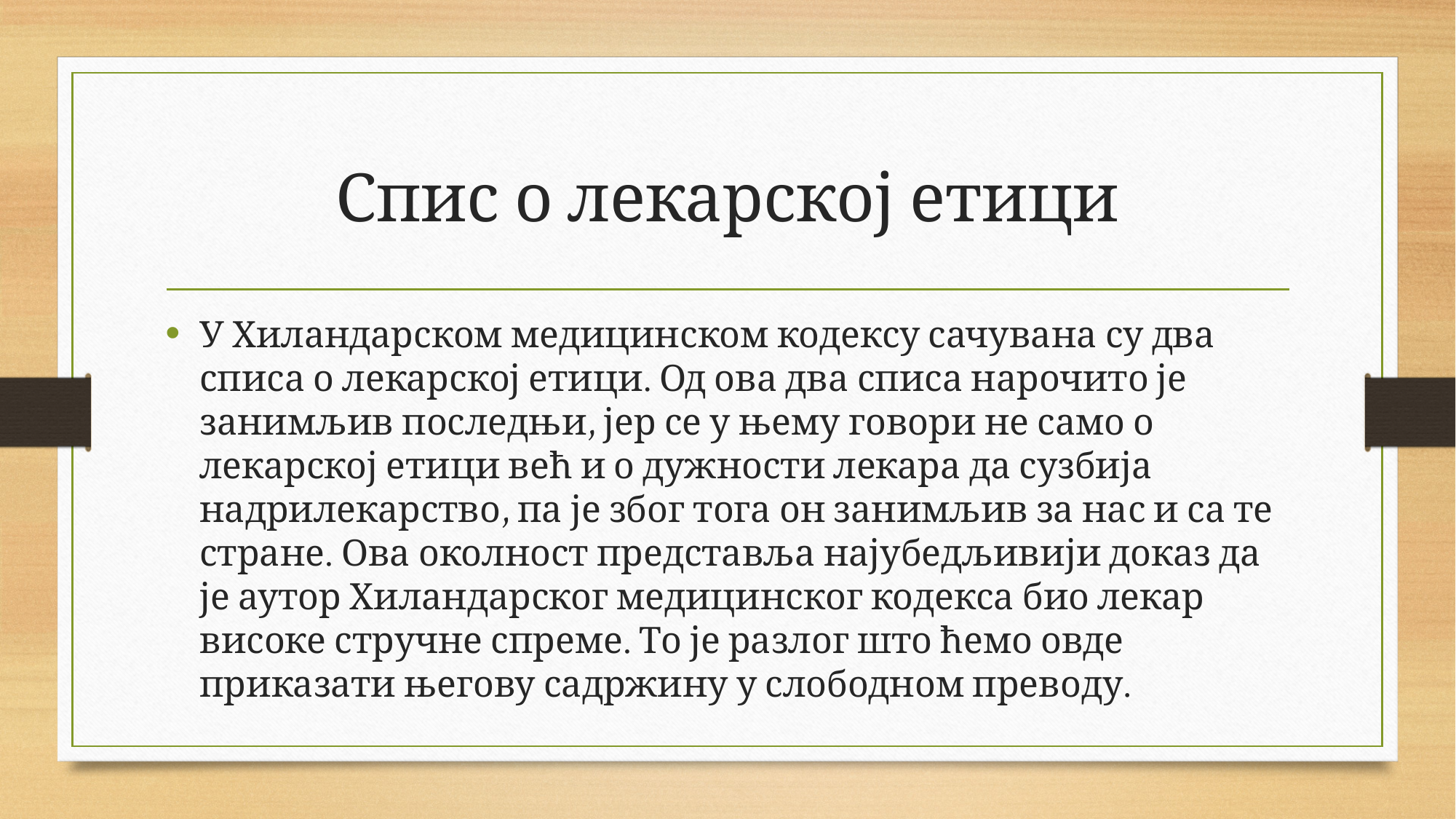

# Спис о лекарској етици
У Хиландарском медицинском кодексу сачувана су два списа о лекарској етици. Од ова два списа нарочито је занимљив последњи, јер се у њему говори не само о лекарској етици већ и о дужности лекара да сузбија надрилекарство, па је због тога он занимљив за нас и са те стране. Ова околност представља најубедљивији доказ да је аутор Хиландарског медицинског кодекса био лекар високе стручне спреме. То је разлог што ћемо овде приказати његову садржину у слободном преводу.